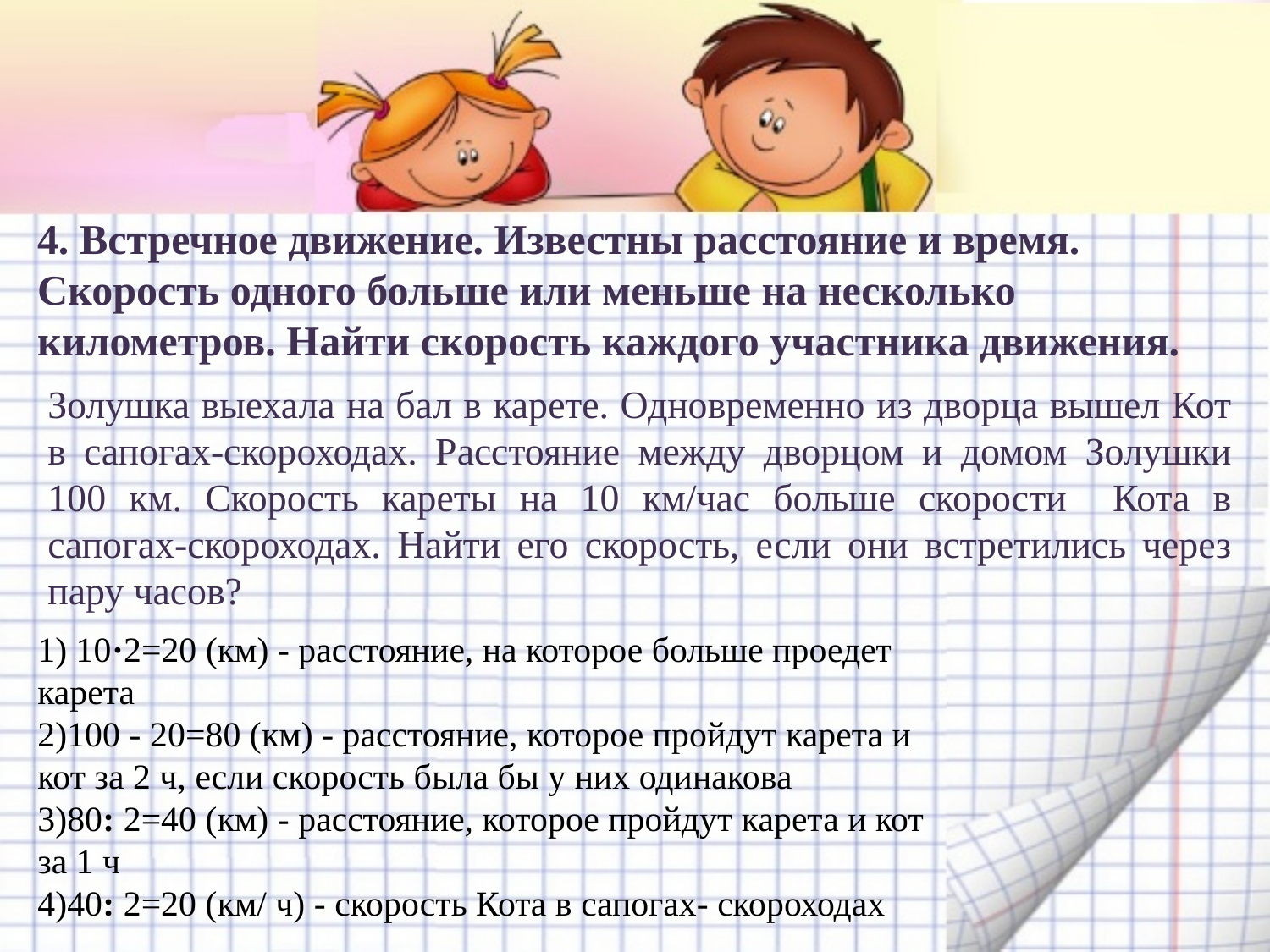

4. Встречное движение. Известны расстояние и время. Скорость одного больше или меньше на несколько километров. Найти скорость каждого участника движения.
Золушка выехала на бал в карете. Одновременно из дворца вышел Кот в сапогах-скороходах. Расстояние между дворцом и домом Золушки 100 км. Скорость кареты на 10 км/час больше скорости  Кота в сапогах-скороходах. Найти его скорость, если они встретились через пару часов?
1) 10·2=20 (км) - расстояние, на которое больше проедет карета
2)100 - 20=80 (км) - расстояние, которое пройдут карета и кот за 2 ч, если скорость была бы у них одинакова
3)80: 2=40 (км) - расстояние, которое пройдут карета и кот за 1 ч
4)40: 2=20 (км/ ч) - скорость Кота в сапогах- скороходах